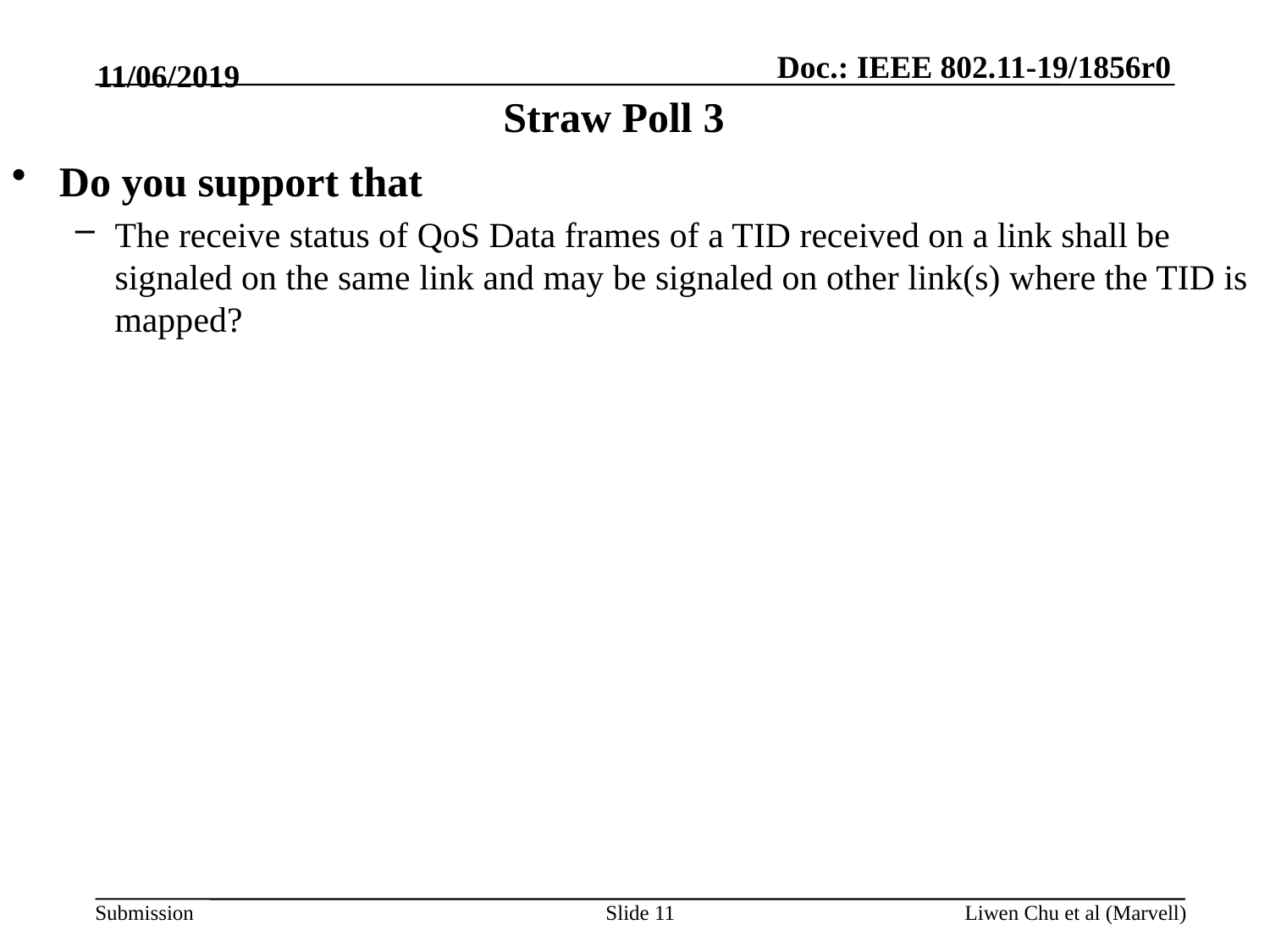

11/06/2019
# Straw Poll 3
Do you support that
The receive status of QoS Data frames of a TID received on a link shall be signaled on the same link and may be signaled on other link(s) where the TID is mapped?
Slide 11
Liwen Chu et al (Marvell)